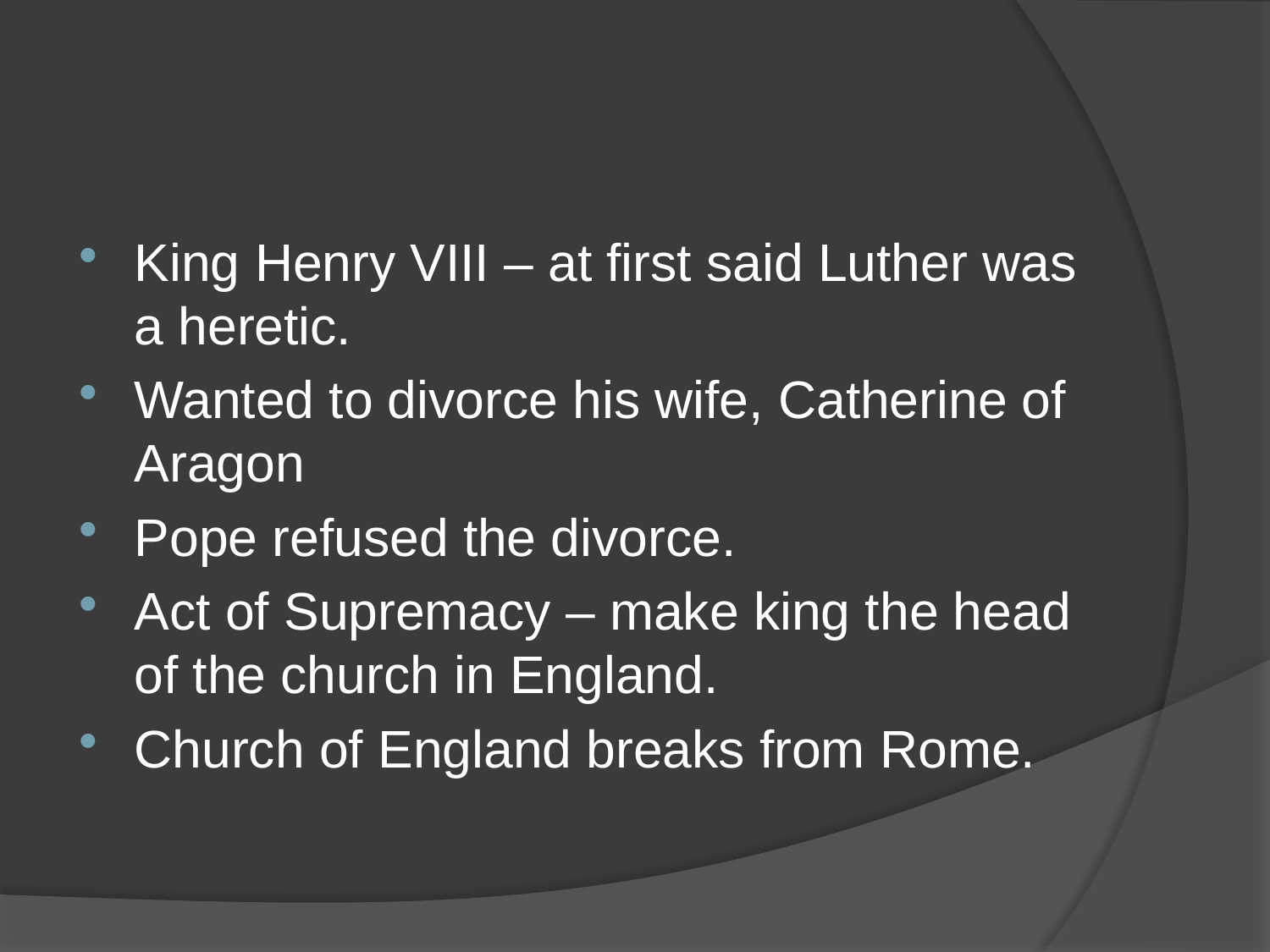

#
King Henry VIII – at first said Luther was a heretic.
Wanted to divorce his wife, Catherine of Aragon
Pope refused the divorce.
Act of Supremacy – make king the head of the church in England.
Church of England breaks from Rome.